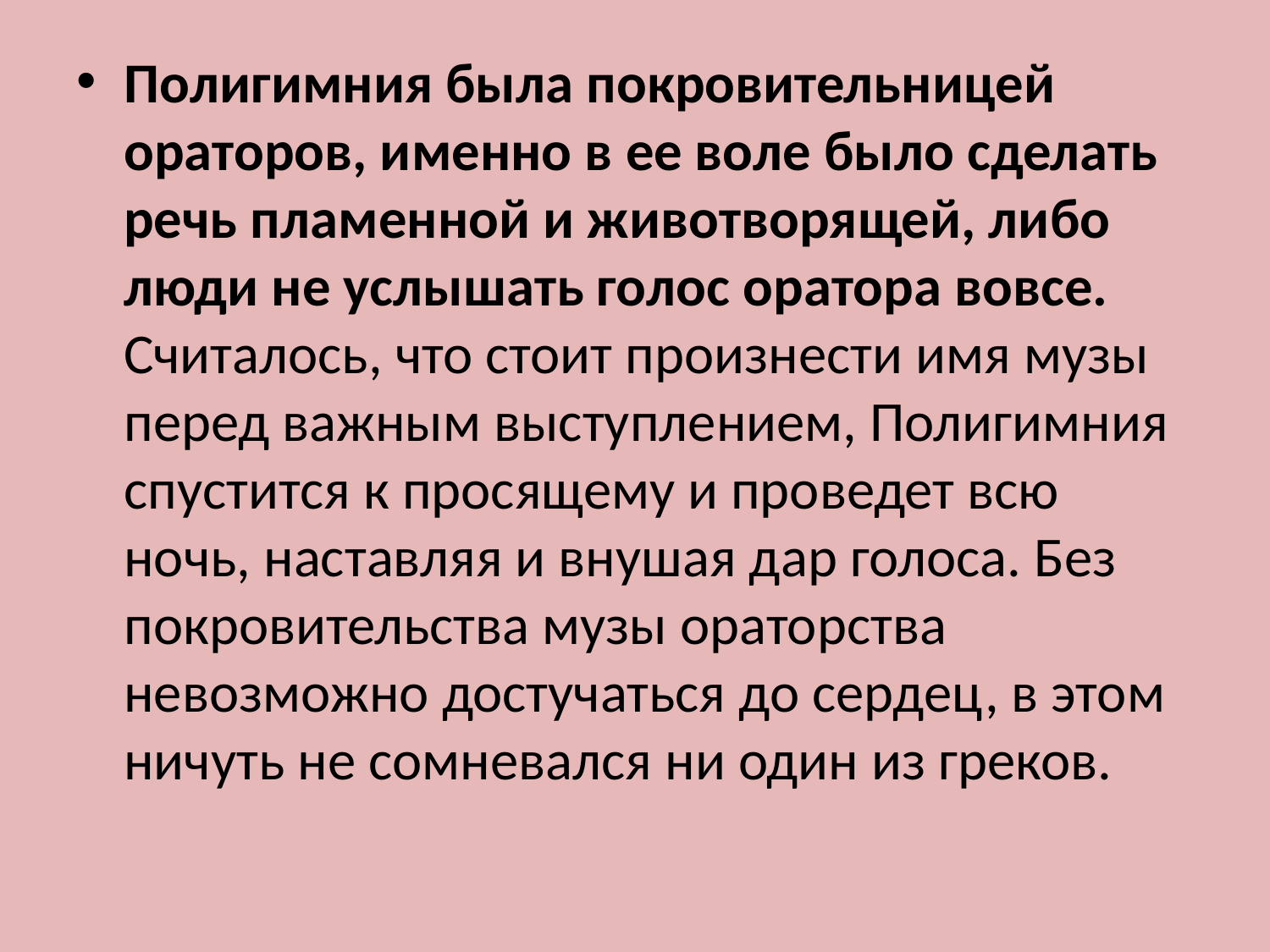

#
Полигимния была покровительницей ораторов, именно в ее воле было сделать речь пламенной и животворящей, либо люди не услышать голос оратора вовсе. Считалось, что стоит произнести имя музы перед важным выступлением, Полигимния спустится к просящему и проведет всю ночь, наставляя и внушая дар голоса. Без покровительства музы ораторства невозможно достучаться до сердец, в этом ничуть не сомневался ни один из греков.